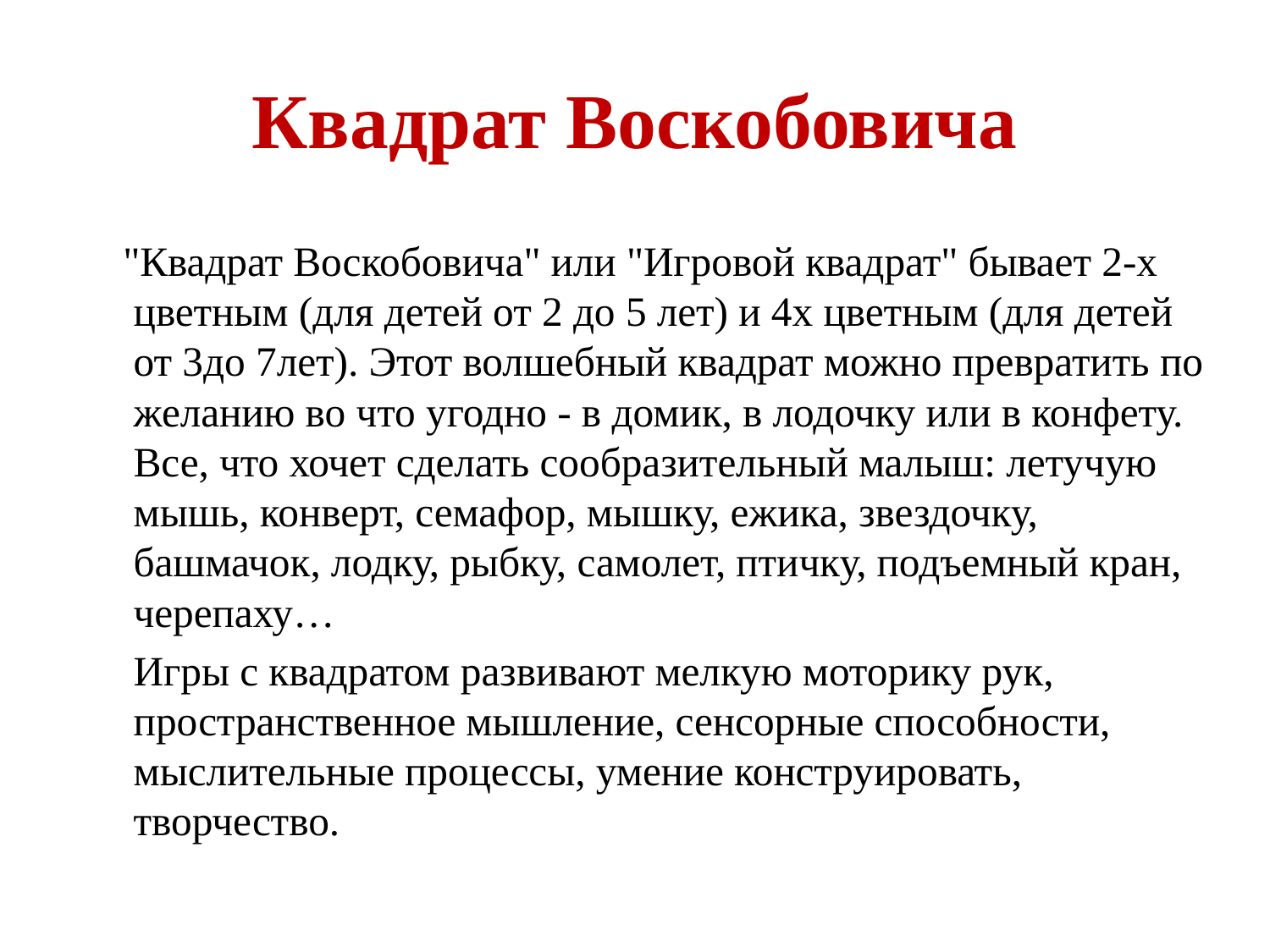

# Квадрат Воскобовича
   "Квадрат Воскобовича" или "Игровой квадрат" бывает 2-х цветным (для детей от 2 до 5 лет) и 4х цветным (для детей от 3до 7лет). Этот волшебный квадрат можно превратить по желанию во что угодно - в домик, в лодочку или в конфету. Все, что хочет сделать сообразительный малыш: летучую мышь, конверт, семафор, мышку, ежика, звездочку, башмачок, лодку, рыбку, самолет, птичку, подъемный кран, черепаху…
    Игры с квадратом развивают мелкую моторику рук, пространственное мышление, сенсорные способности, мыслительные процессы, умение конструировать, творчество.